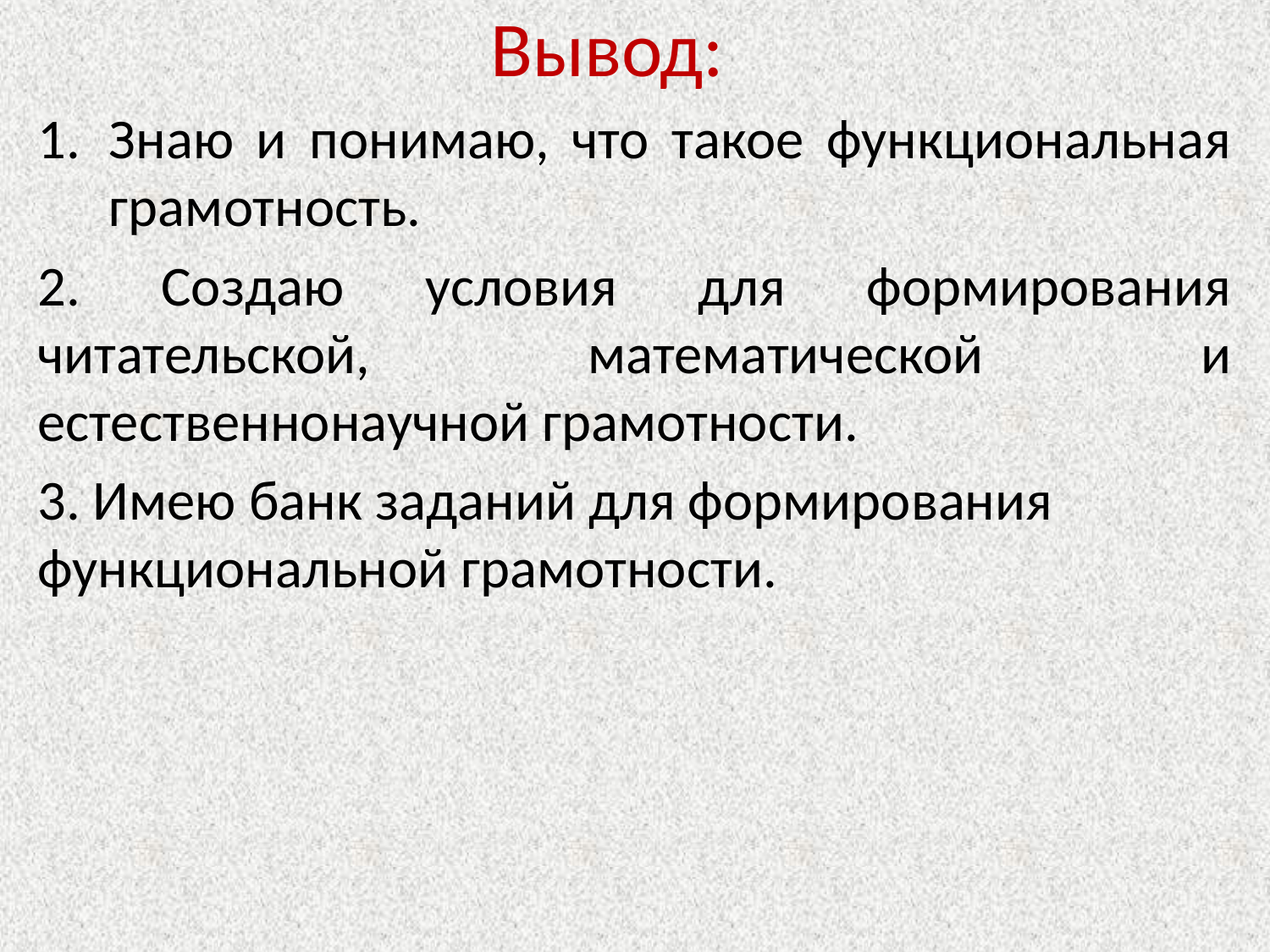

# Вывод:
Знаю и понимаю, что такое функциональная грамотность.
2. Создаю условия для формирования читательской, математической и естественнонаучной грамотности.
3. Имею банк заданий для формирования функциональной грамотности.